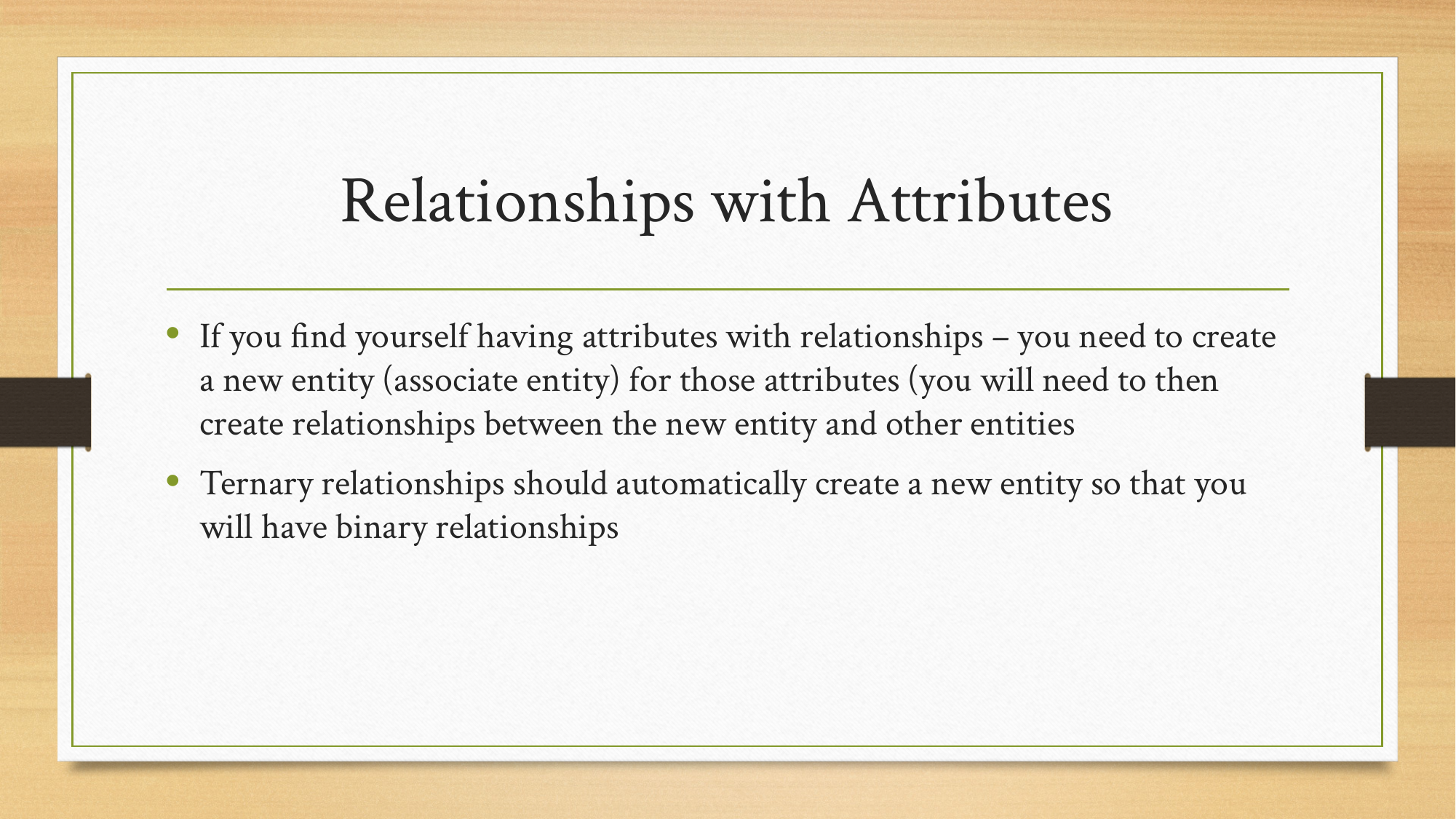

# Relationships with Attributes
If you find yourself having attributes with relationships – you need to create a new entity (associate entity) for those attributes (you will need to then create relationships between the new entity and other entities
Ternary relationships should automatically create a new entity so that you will have binary relationships